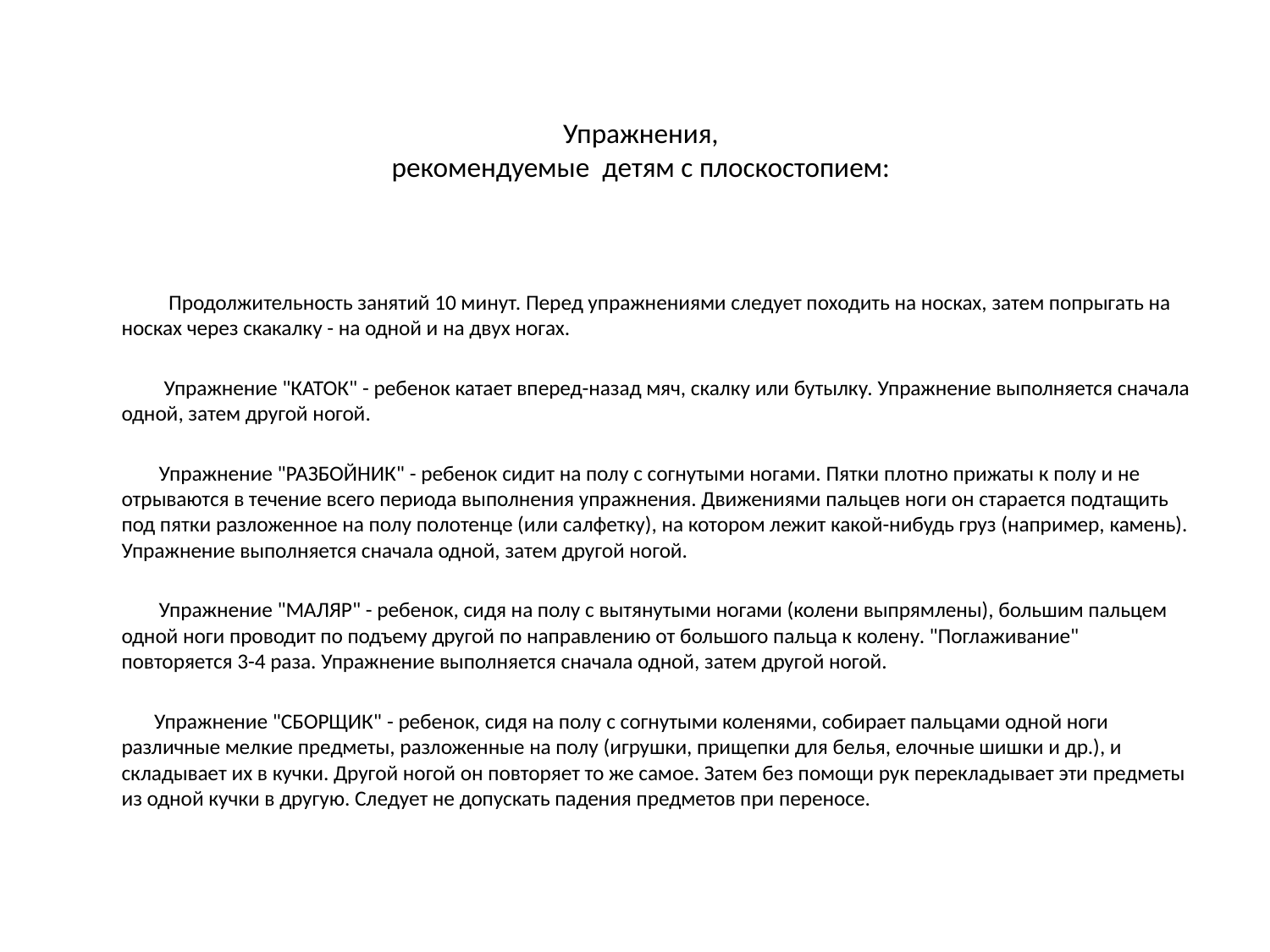

# Упражнения, рекомендуемые  детям с плоскостопием:

                   Продолжительность занятий 10 минут. Перед упражнениями следует походить на носках, затем попрыгать на носках через скакалку - на одной и на двух ногах.

                  Упражнение "КАТОК" - ребенок катает вперед-назад мяч, скалку или бутылку. Упражнение выполняется сначала одной, затем другой ногой.

                 Упражнение "РАЗБОЙНИК" - ребенок сидит на полу с согнутыми ногами. Пятки плотно прижаты к полу и не отрываются в течение всего периода выполнения упражнения. Движениями пальцев ноги он старается подтащить под пятки разложенное на полу полотенце (или салфетку), на котором лежит какой-нибудь груз (например, камень). Упражнение выполняется сначала одной, затем другой ногой.

                 Упражнение "МАЛЯР" - ребенок, сидя на полу с вытянутыми ногами (колени выпрямлены), большим пальцем одной ноги проводит по подъему другой по направлению от большого пальца к колену. "Поглаживание" повторяется 3-4 раза. Упражнение выполняется сначала одной, затем другой ногой.

                Упражнение "СБОРЩИК" - ребенок, сидя на полу с согнутыми коленями, собирает пальцами одной ноги различные мелкие предметы, разложенные на полу (игрушки, прищепки для белья, елочные шишки и др.), и складывает их в кучки. Другой ногой он повторяет то же самое. Затем без помощи рук перекладывает эти предметы из одной кучки в другую. Следует не допускать падения предметов при переносе.